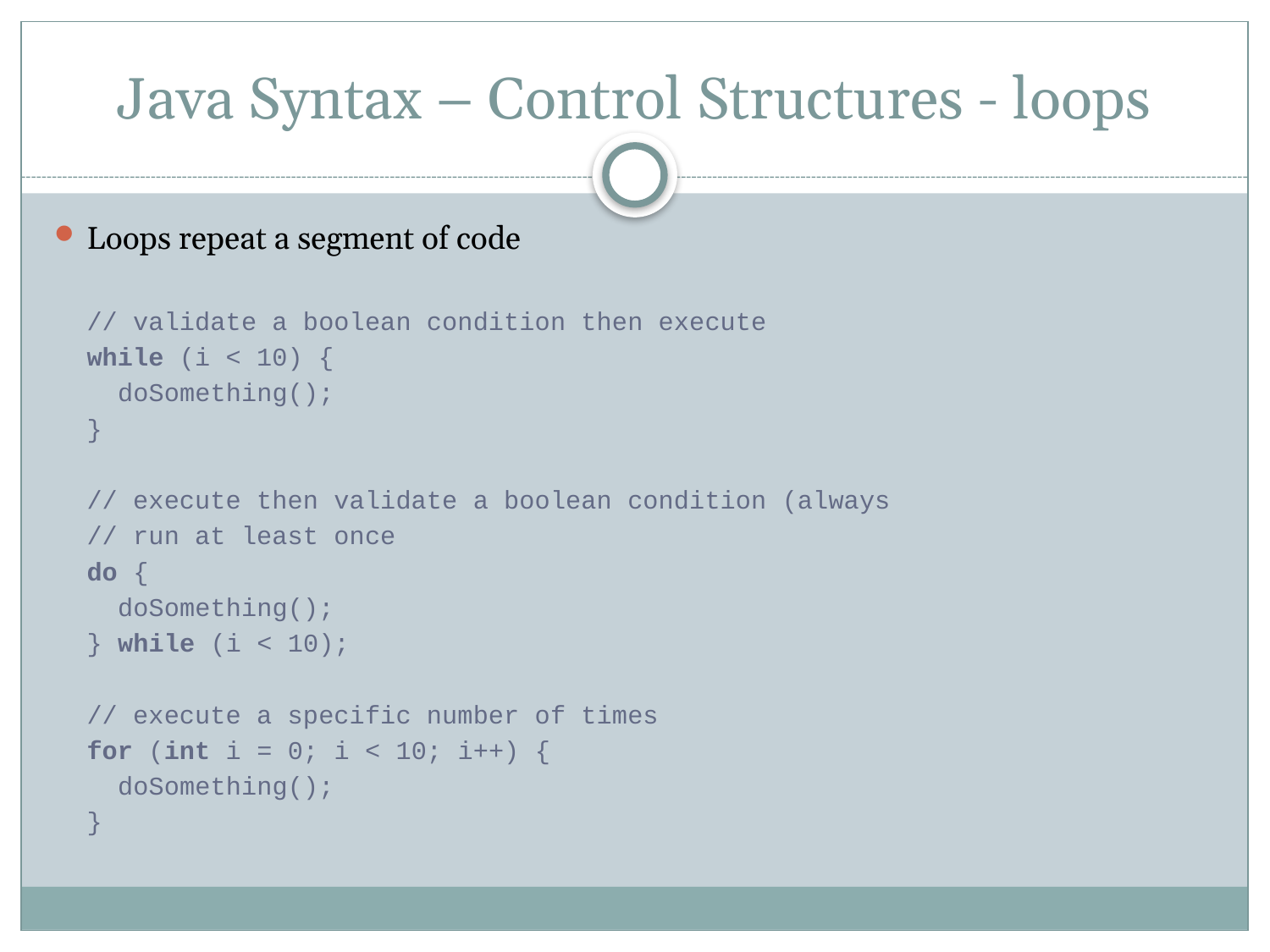

# Java Syntax – Control Structures - loops
Loops repeat a segment of code

// validate a boolean condition then execute
while (i < 10) {
  doSomething();
}

// execute then validate a boolean condition (always
// run at least once
do {
  doSomething();
} while (i < 10);

// execute a specific number of times
for (int i = 0; i < 10; i++) {
  doSomething();
}